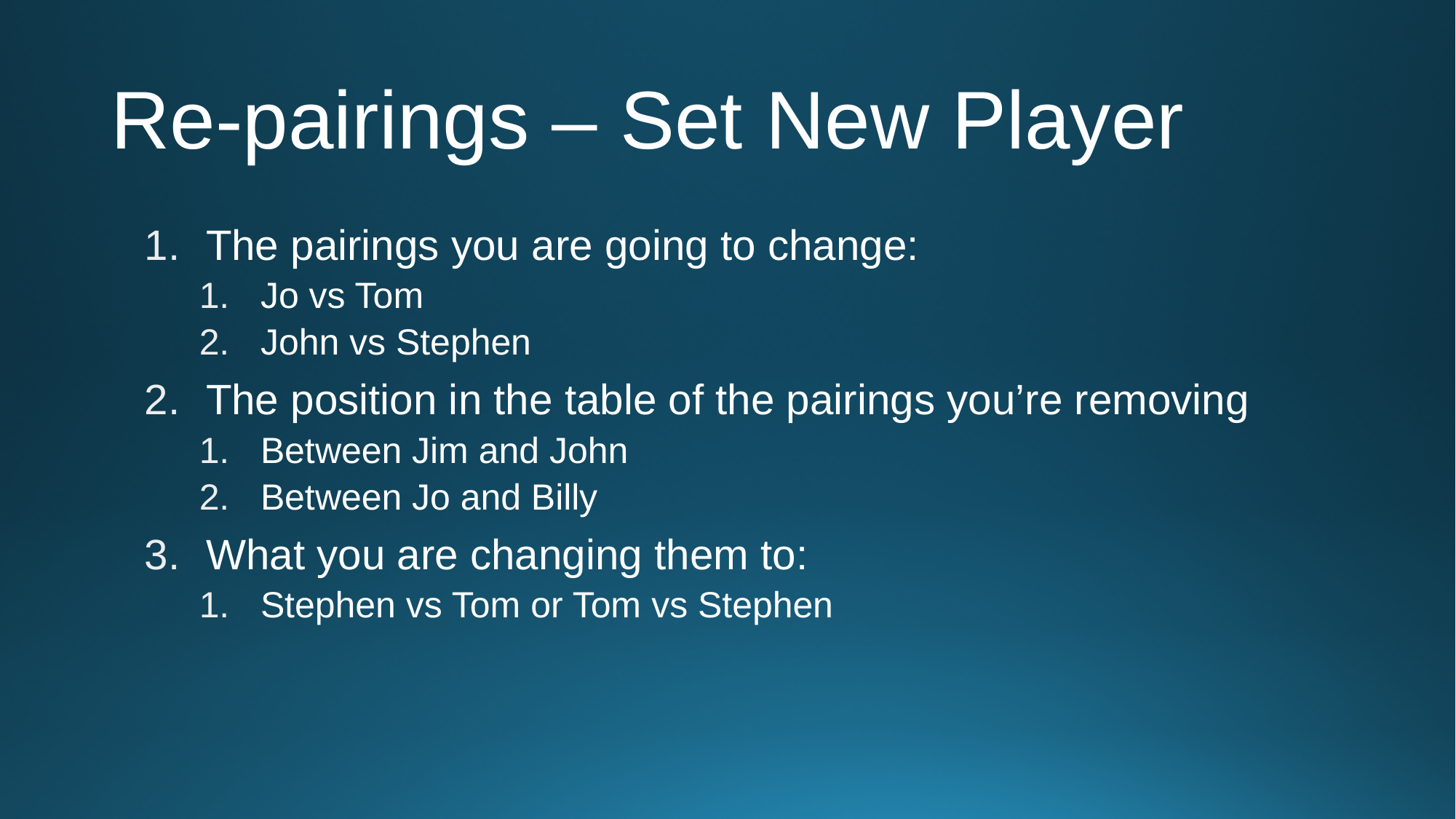

# Re-pairings – Set New Player
The pairings you are going to change:
Jo vs Tom
John vs Stephen
The position in the table of the pairings you’re removing
Between Jim and John
Between Jo and Billy
What you are changing them to:
Stephen vs Tom or Tom vs Stephen